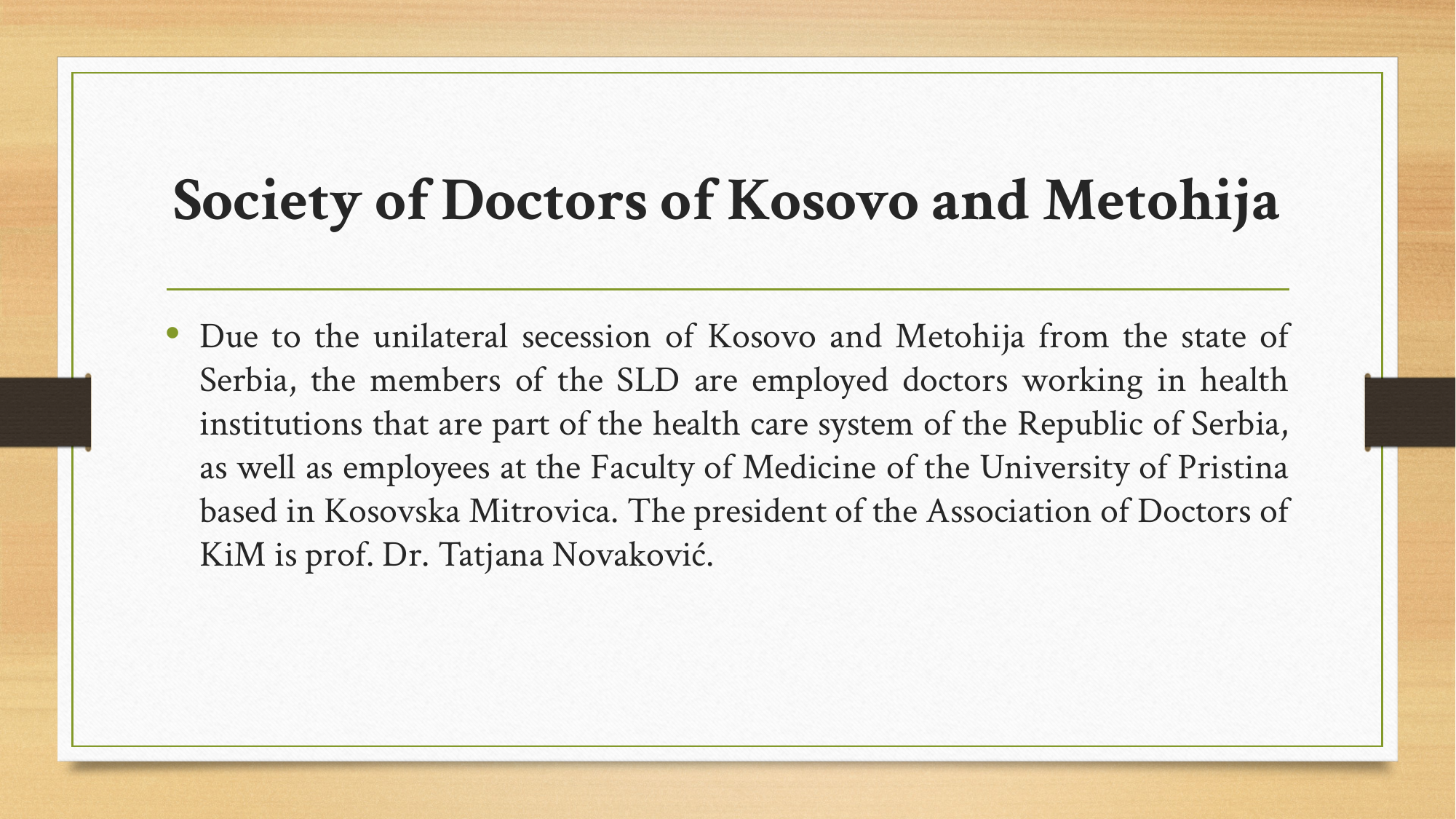

# Society of Doctors of Kosovo and Metohija
Due to the unilateral secession of Kosovo and Metohija from the state of Serbia, the members of the SLD are employed doctors working in health institutions that are part of the health care system of the Republic of Serbia, as well as employees at the Faculty of Medicine of the University of Pristina based in Kosovska Mitrovica. The president of the Association of Doctors of KiM is prof. Dr. Tatjana Novaković.